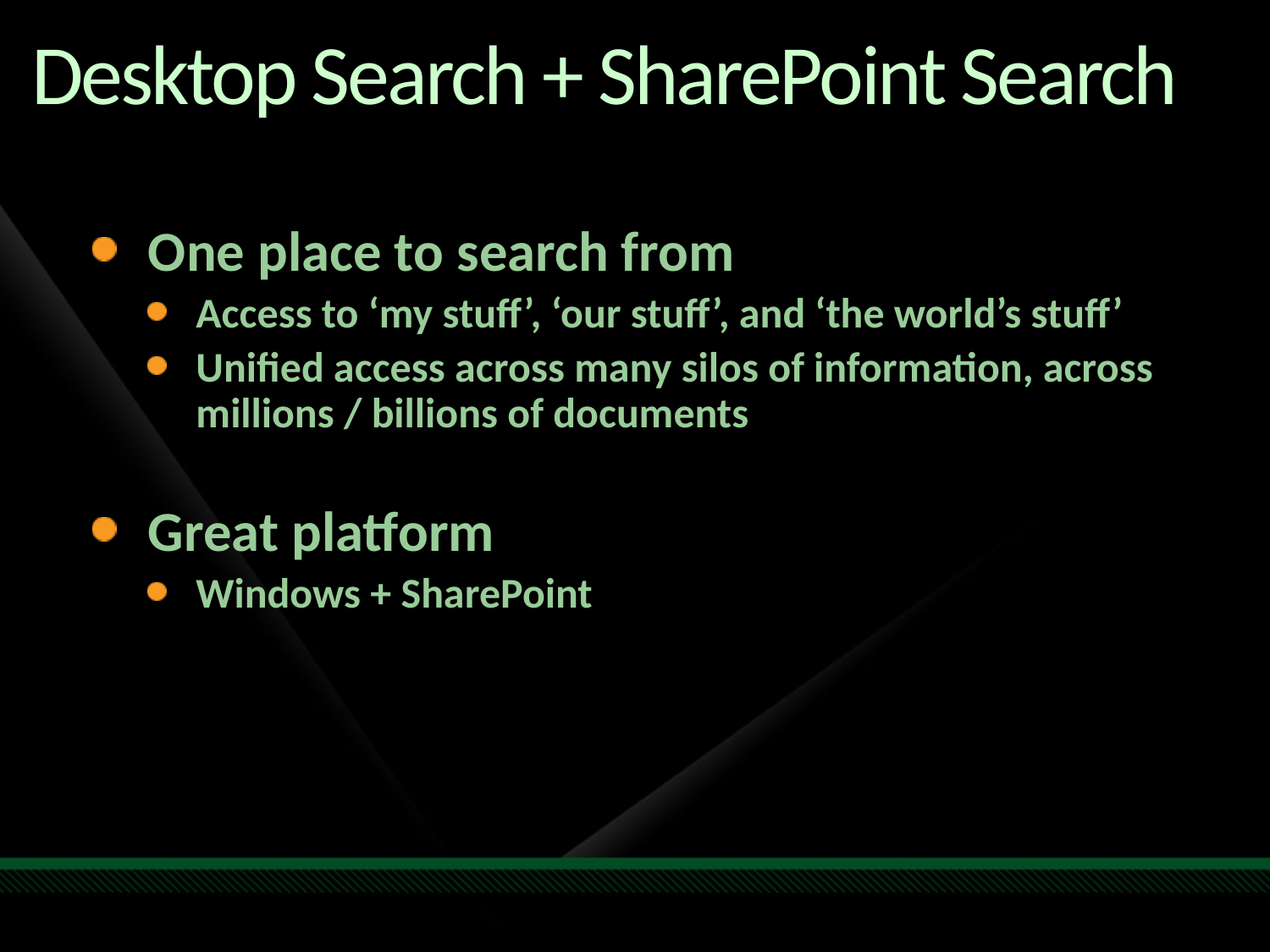

# Desktop Search + SharePoint Search

One place to search from
Access to ‘my stuff’, ‘our stuff’, and ‘the world’s stuff’
Unified access across many silos of information, across millions / billions of documents

Great platform
Windows + SharePoint